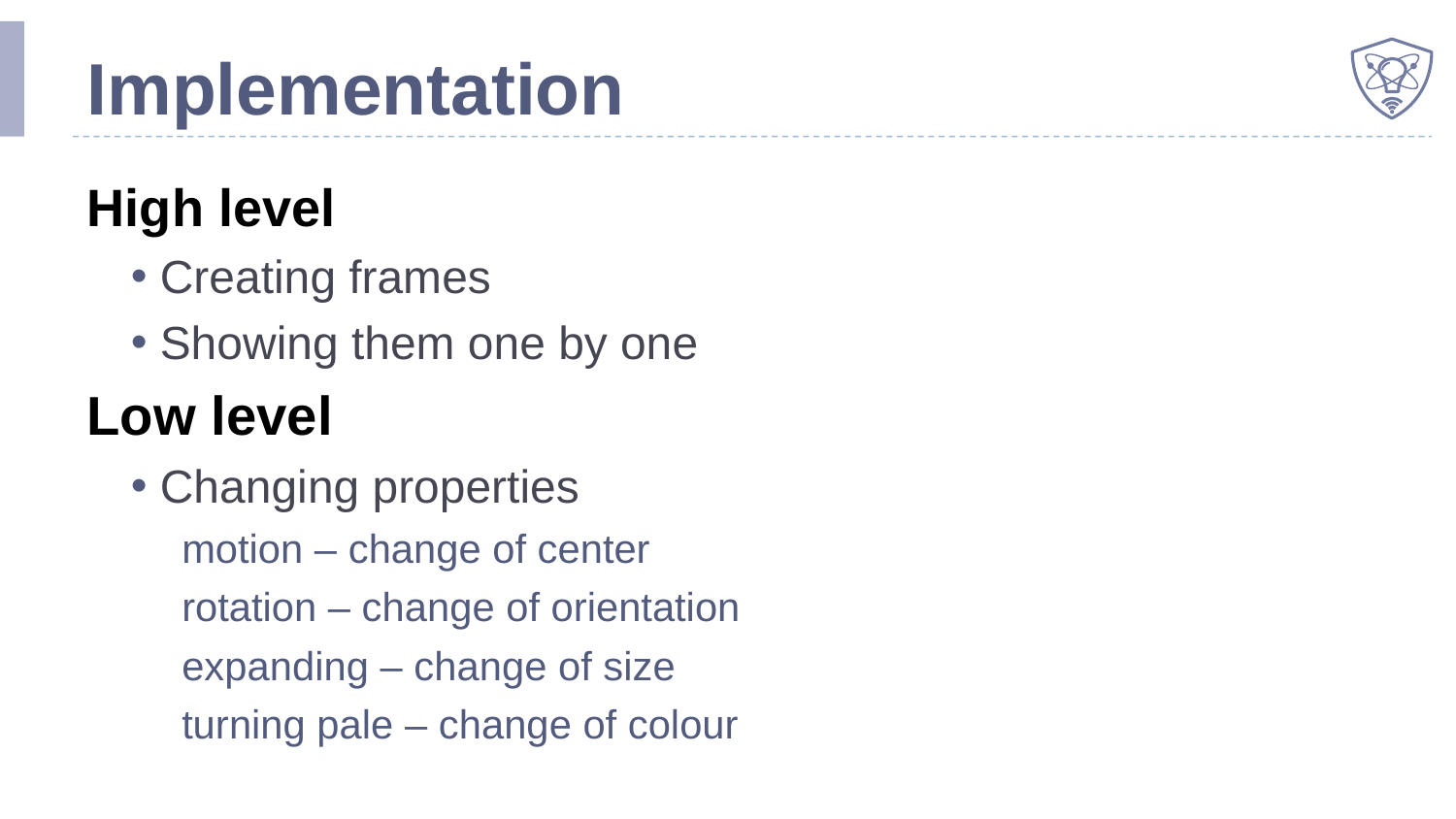

# Implementation
High level
Creating frames
Showing them one by one
Low level
Changing properties
motion – change of center
rotation – change of orientation
expanding – change of size
turning pale – change of colour